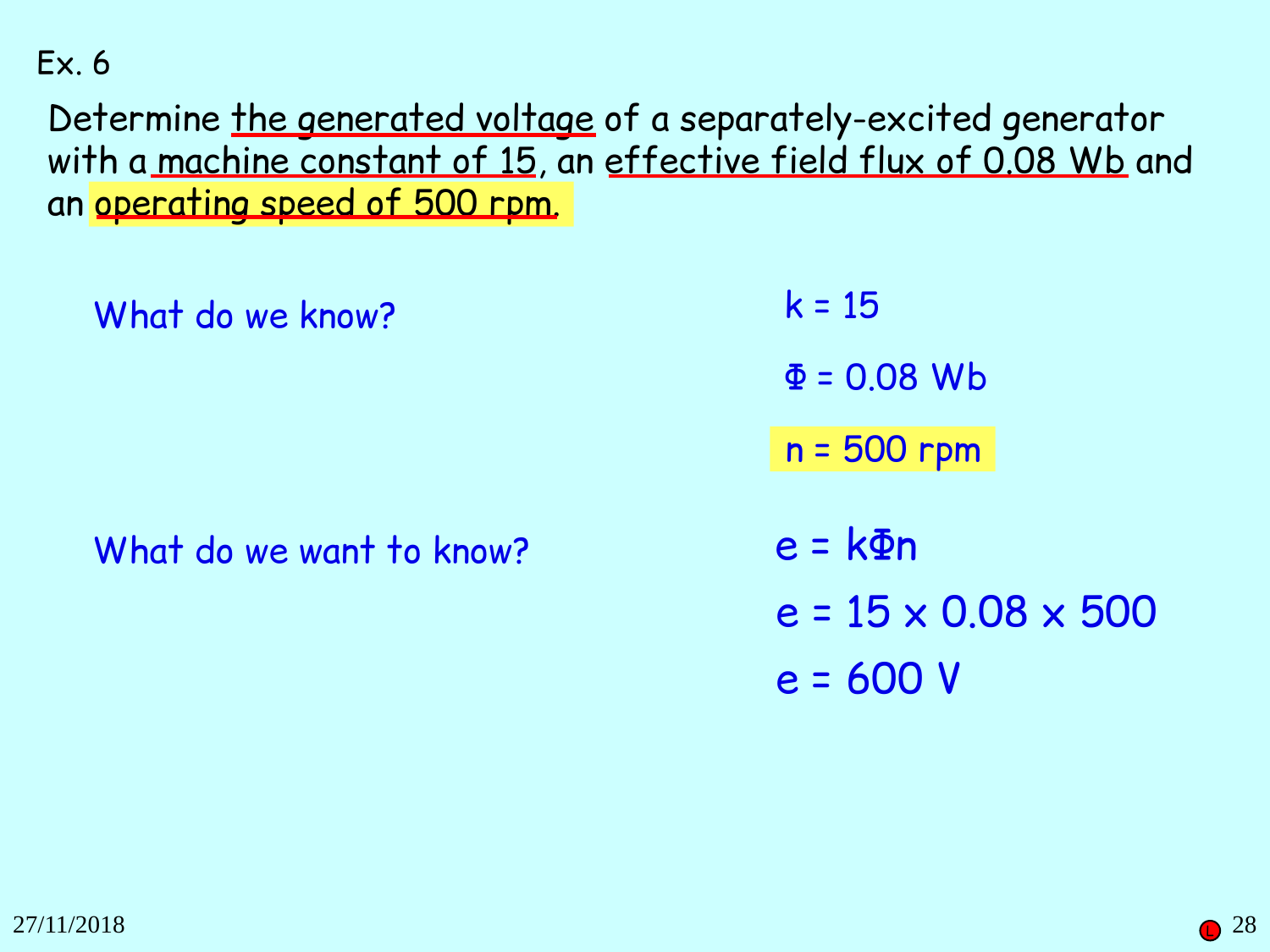

Ex. 6
Determine the generated voltage of a separately-excited generator with a machine constant of 15, an effective field flux of 0.08 Wb and an operating speed of 500 rpm.

What do we know?
k = 15
Φ = 0.08 Wb
n = 500 rpm

What do we want to know?
e = kΦn
e = 15 x 0.08 x 500
e = 600 V
27/11/2018
28
L